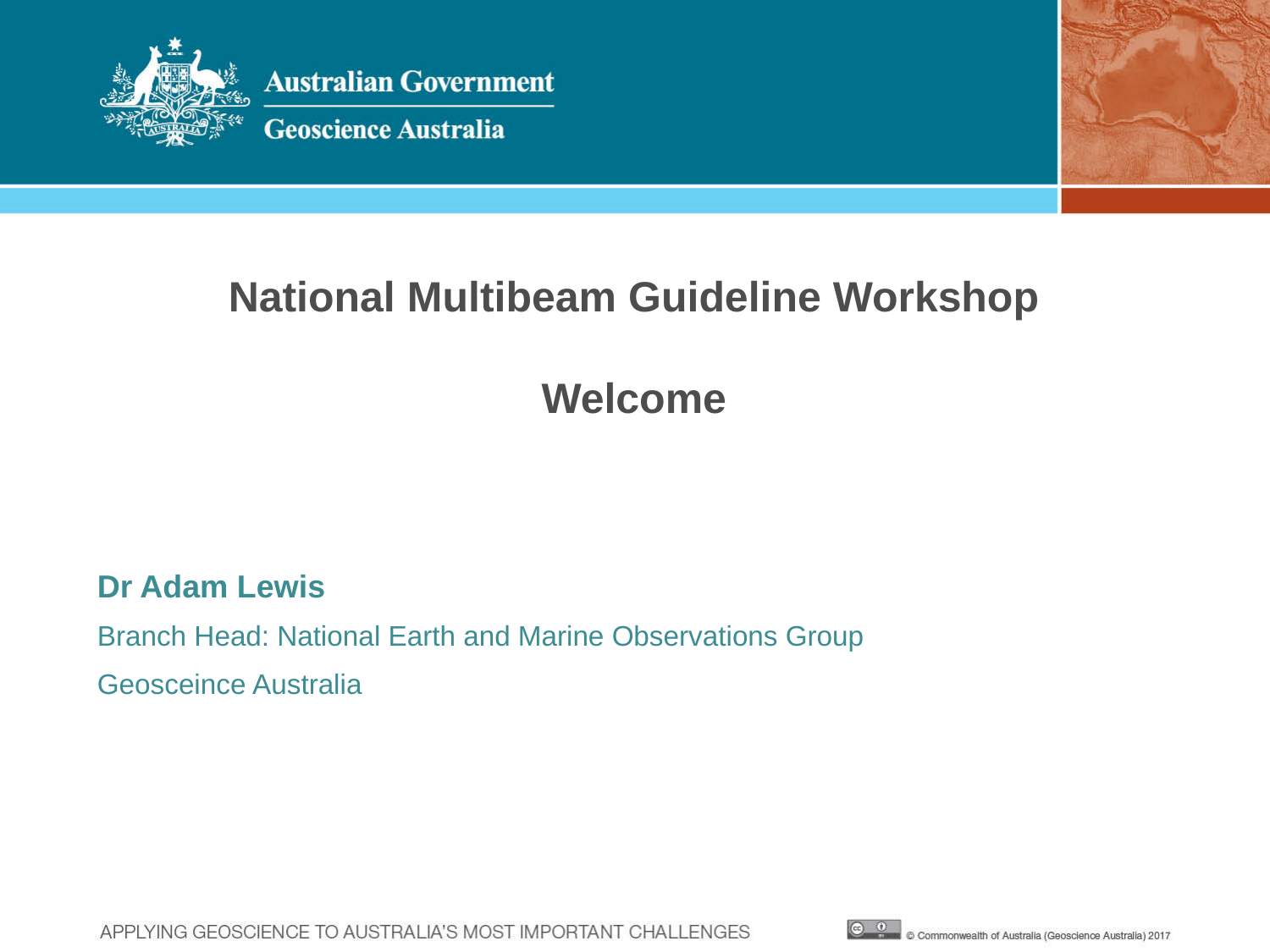

National Multibeam Guideline Workshop

Welcome

Dr Adam Lewis
Branch Head: National Earth and Marine Observations Group
Geosceince Australia